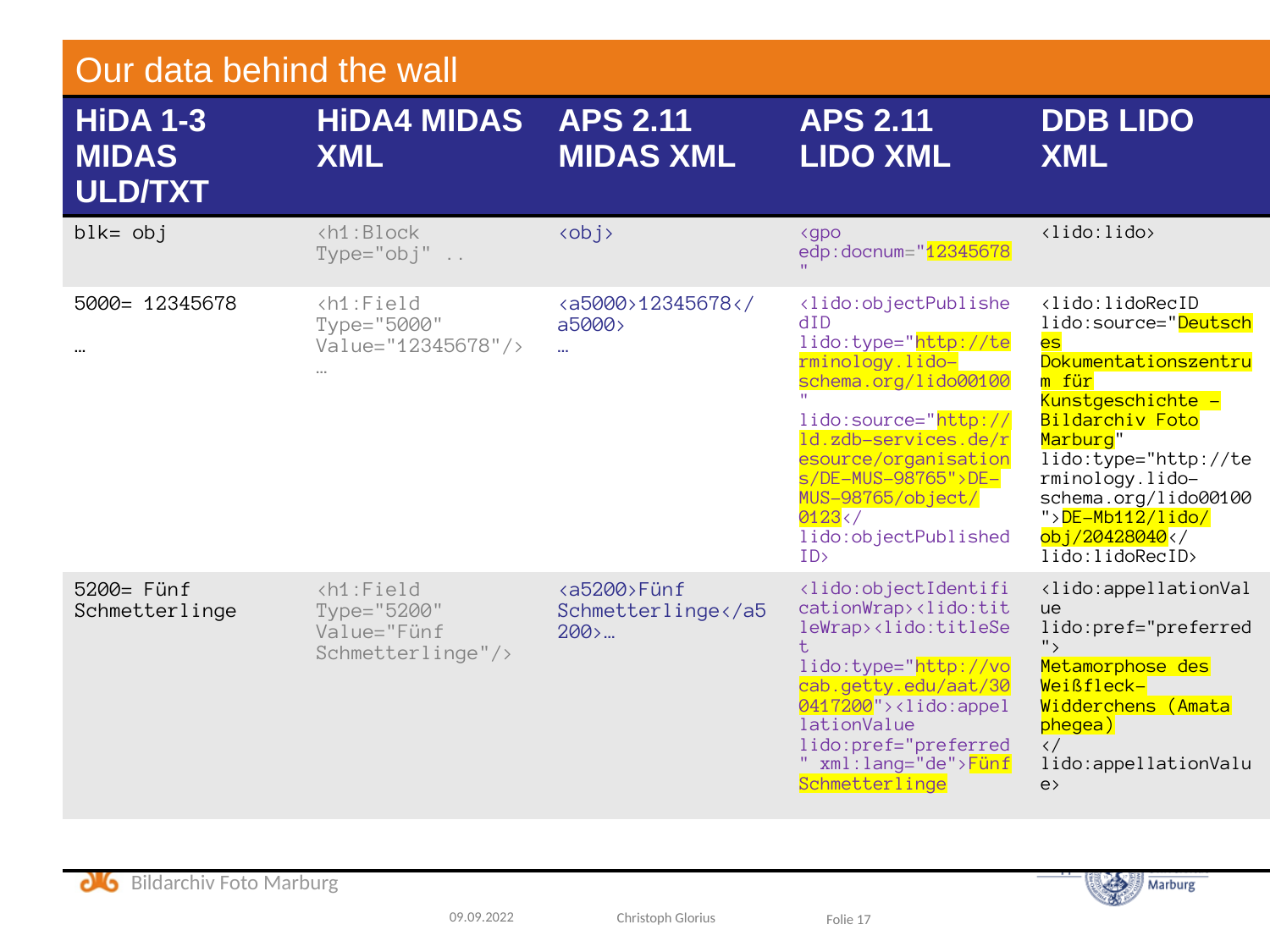

# Our data behind the wall
| HiDA 1-3 MIDAS ULD/TXT | HiDA4 MIDAS XML | APS 2.11 MIDAS XML | APS 2.11 LIDO XML | DDB LIDO XML |
| --- | --- | --- | --- | --- |
| blk= obj | <h1:Block Type="obj" .. | <obj> | <gpo edp:docnum="12345678" | <lido:lido> |
| 5000= 12345678 … | <h1:Field Type="5000" Value="12345678"/> … | <a5000>12345678</a5000> … | <lido:objectPublishedID lido:type="http://terminology.lido-schema.org/lido00100" lido:source="http://ld.zdb-services.de/resource/organisations/DE-MUS-98765">DE-MUS-98765/object/0123</lido:objectPublishedID> | <lido:lidoRecID lido:source="Deutsches Dokumentationszentrum für Kunstgeschichte - Bildarchiv Foto Marburg" lido:type="http://terminology.lido-schema.org/lido00100">DE-Mb112/lido/obj/20428040</lido:lidoRecID> |
| 5200= Fünf Schmetterlinge | <h1:Field Type="5200" Value="Fünf Schmetterlinge"/> | <a5200>Fünf Schmetterlinge</a5200>… | <lido:objectIdentificationWrap><lido:titleWrap><lido:titleSet lido:type="http://vocab.getty.edu/aat/300417200"><lido:appellationValue lido:pref="preferred" xml:lang="de">Fünf Schmetterlinge | <lido:appellationValue lido:pref="preferred"> Metamorphose des Weißfleck-Widderchens (Amata phegea) </lido:appellationValue> |
|  |  |  |  |  |